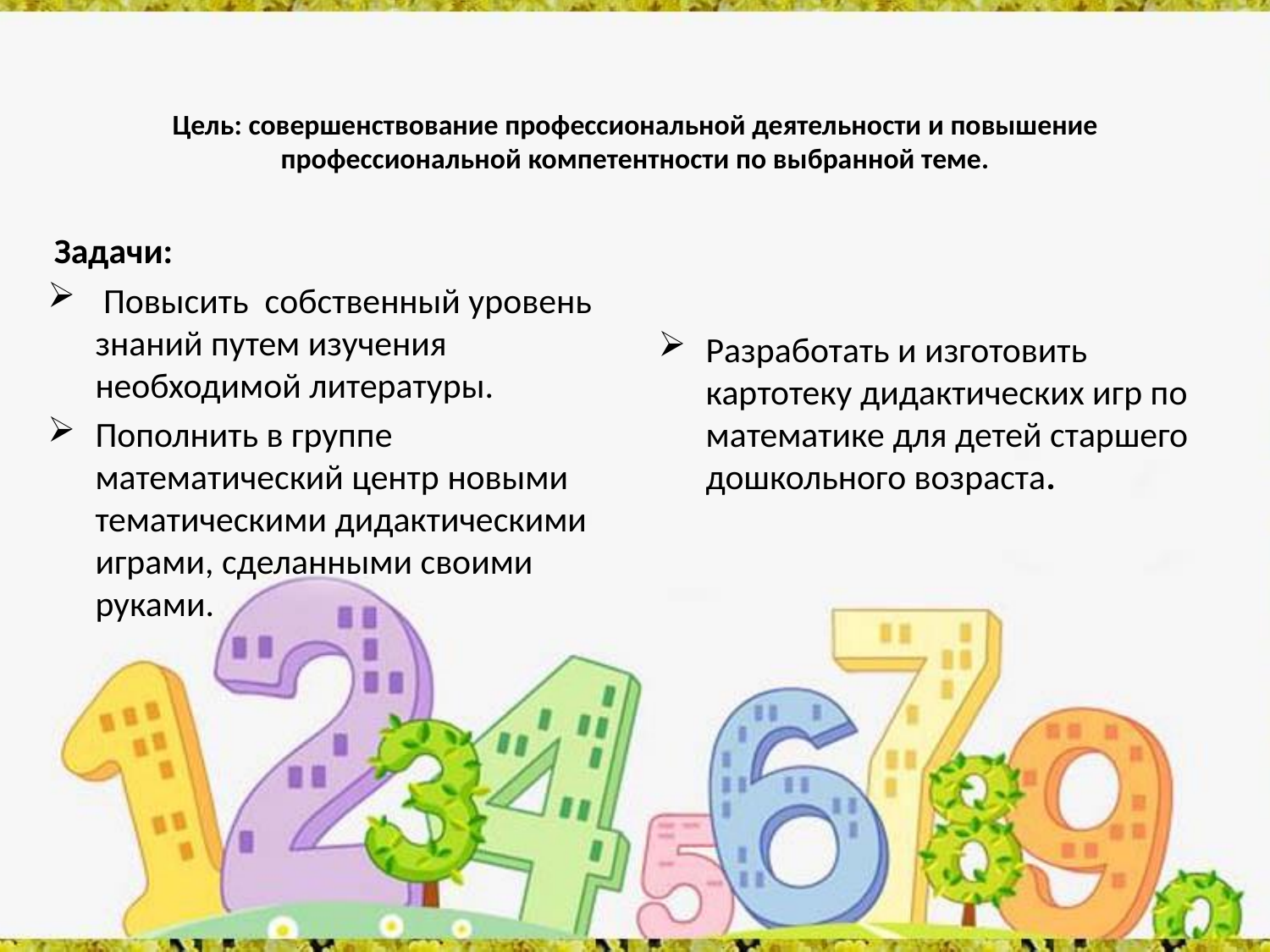

# Цель: совершенствование профессиональной деятельности и повышение профессиональной компетентности по выбранной теме.

Разработать и изготовить картотеку дидактических игр по математике для детей старшего дошкольного возраста.

Задачи:
 Повысить  собственный уровень знаний путем изучения необходимой литературы.
Пополнить в группе математический центр новыми тематическими дидактическими играми, сделанными своими руками.